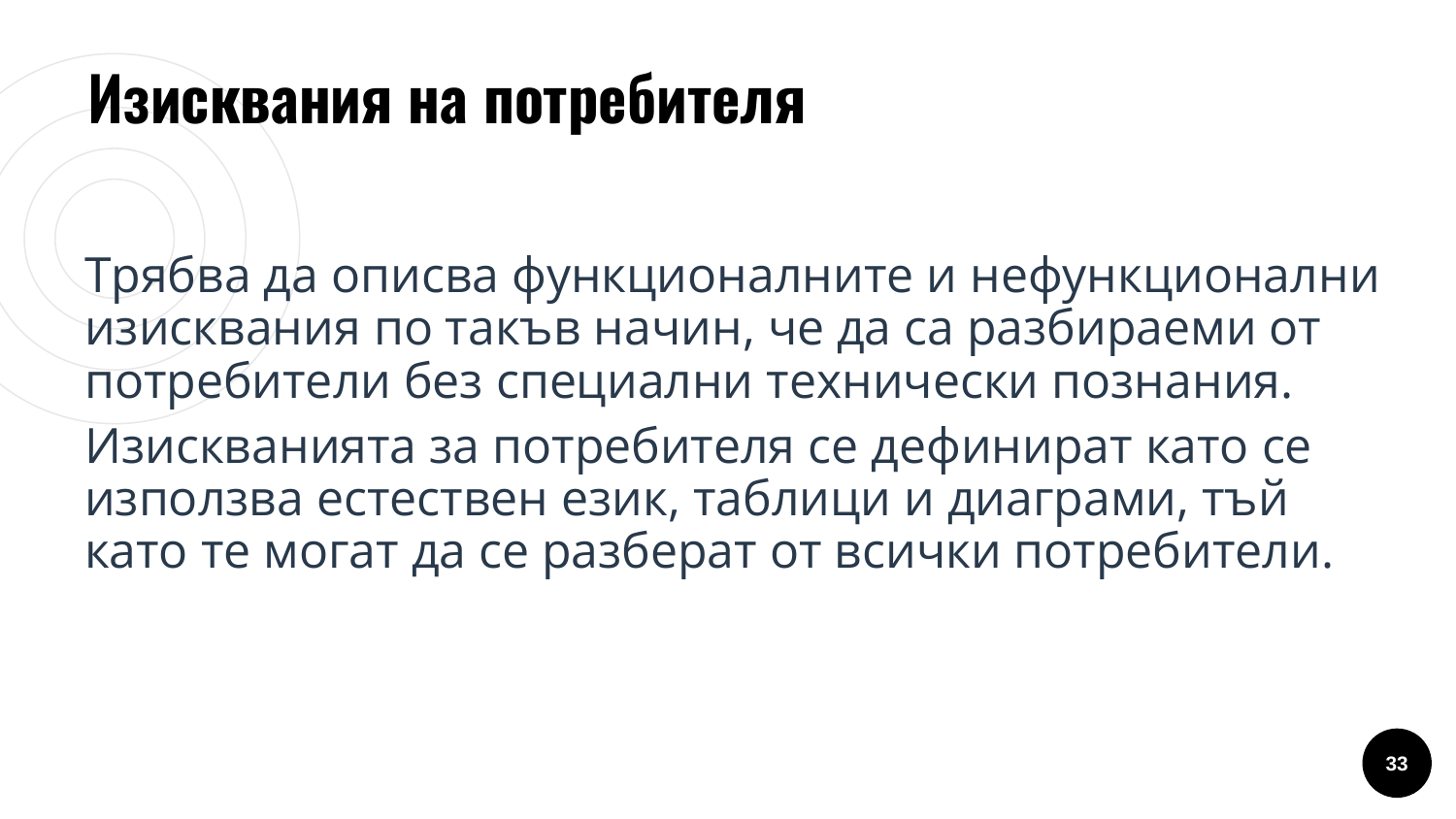

# Изисквания на потребителя

Трябва да описва функционалните и нефункционални изисквания по такъв начин, че да са разбираеми от потребители без специални технически познания.
Изискванията за потребителя се дефинират като се използва естествен език, таблици и диаграми, тъй като те могат да се разберат от всички потребители.
Lorem um congue
33